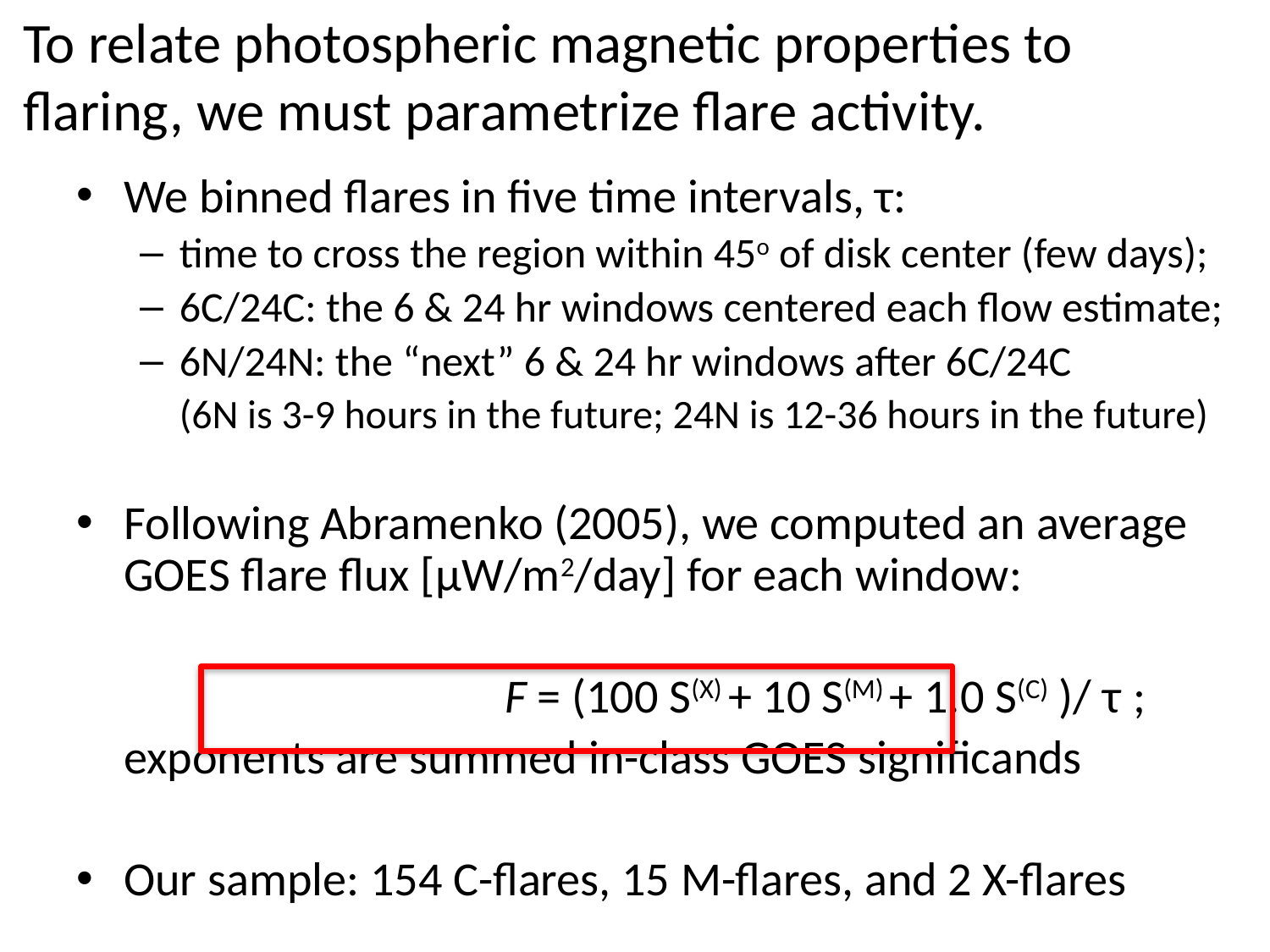

# To relate photospheric magnetic properties to flaring, we must parametrize flare activity.
We binned flares in five time intervals, τ:
time to cross the region within 45o of disk center (few days);
6C/24C: the 6 & 24 hr windows centered each flow estimate;
6N/24N: the “next” 6 & 24 hr windows after 6C/24C
	(6N is 3-9 hours in the future; 24N is 12-36 hours in the future)

Following Abramenko (2005), we computed an average GOES flare flux [μW/m2/day] for each window:

				F = (100 S(X) + 10 S(M) + 1.0 S(C) )/ τ  ;
	exponents are summed in-class GOES significands

Our sample: 154 C-flares, 15 M-flares, and 2 X-flares